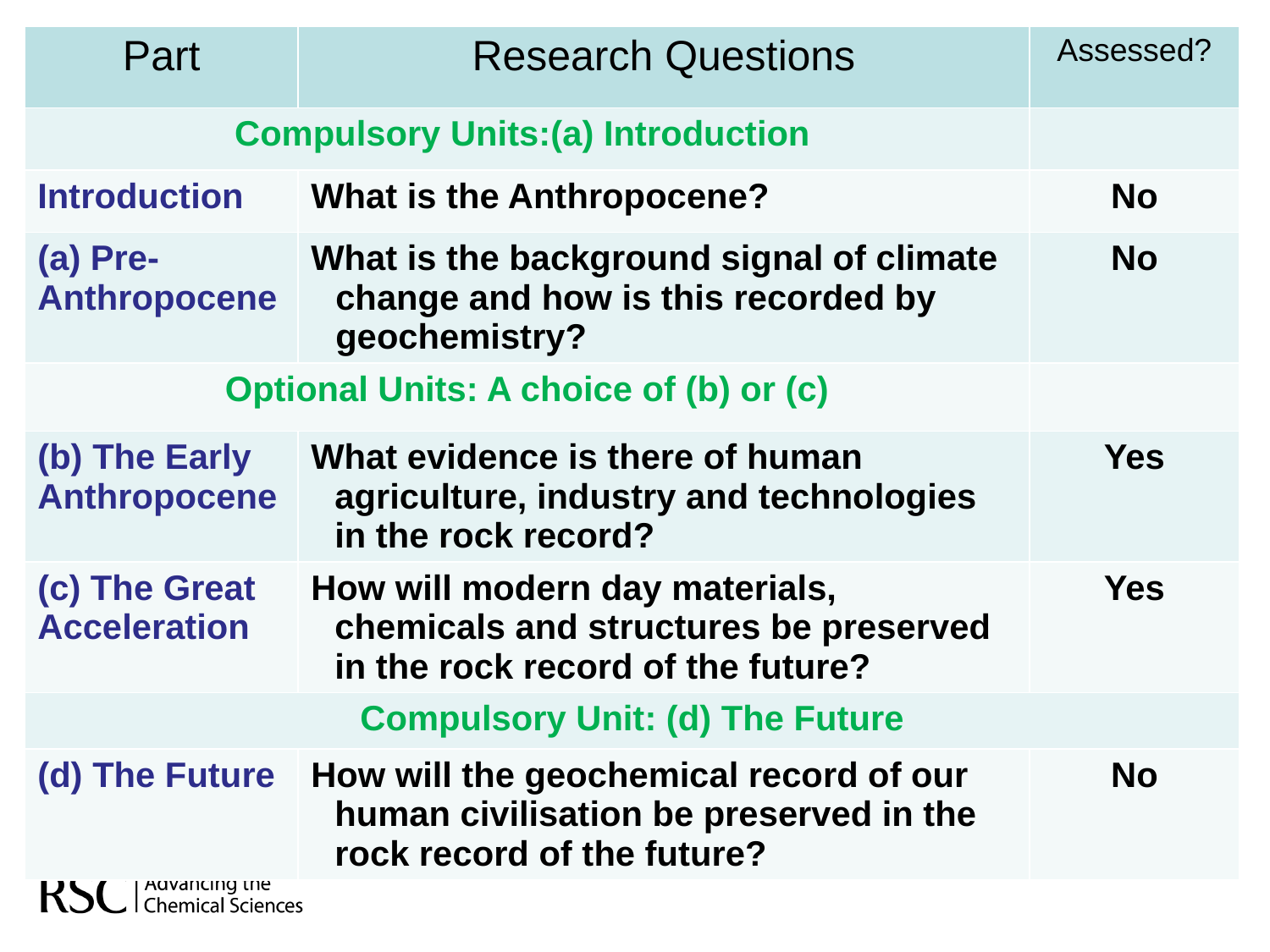

| Part | Research Questions | Assessed? |
| --- | --- | --- |
| Compulsory Units:(a) Introduction |  |  |
| Introduction | What is the Anthropocene? | No |
| (a) Pre-Anthropocene | What is the background signal of climate change and how is this recorded by geochemistry? | No |
| Optional Units: A choice of (b) or (c) |  |  |
| (b) The Early Anthropocene | What evidence is there of human agriculture, industry and technologies in the rock record? | Yes |
| (c) The Great Acceleration | How will modern day materials, chemicals and structures be preserved in the rock record of the future? | Yes |
| Compulsory Unit: (d) The Future |  |  |
| (d) The Future | How will the geochemical record of our human civilisation be preserved in the rock record of the future? | No |